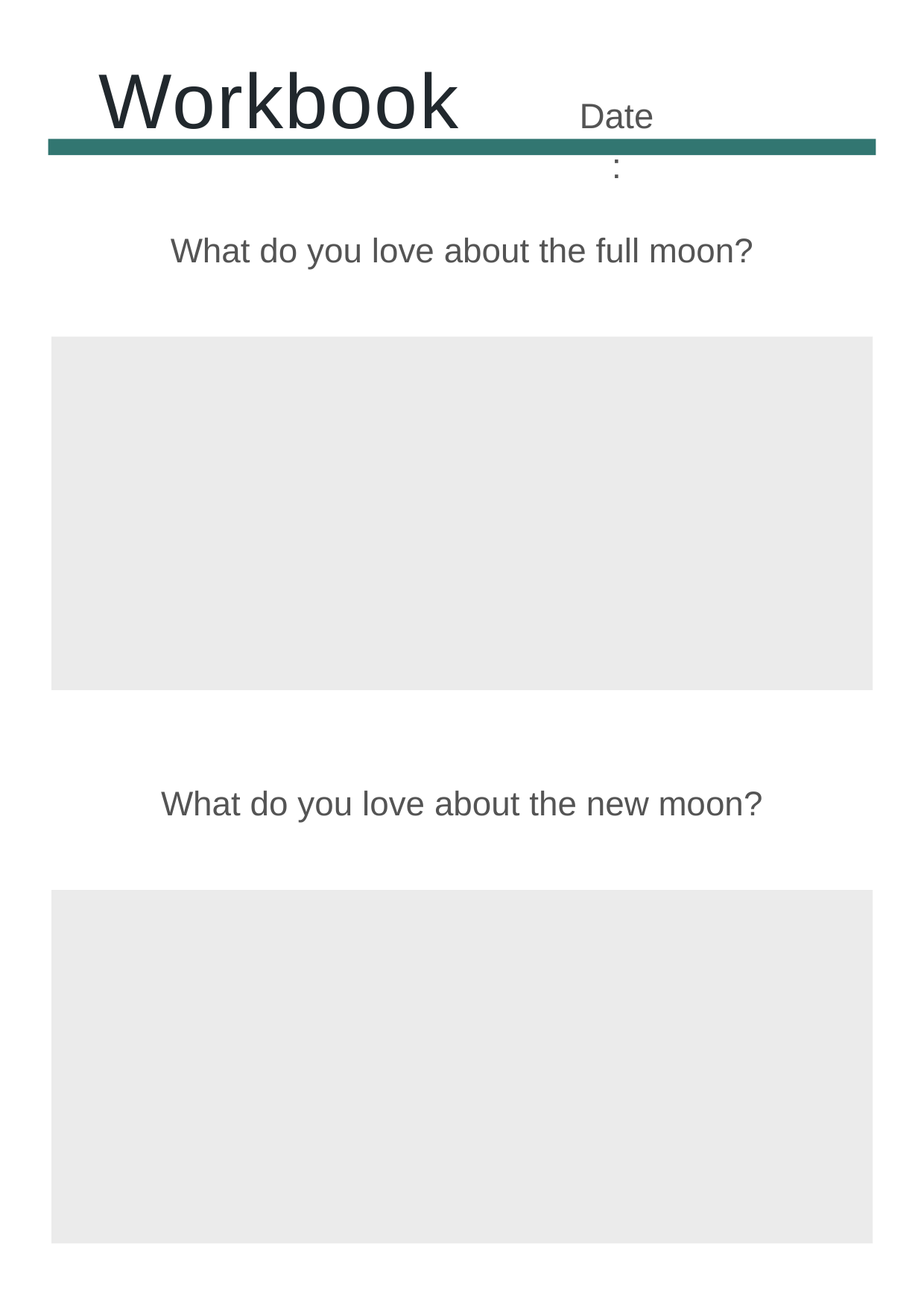

Workbook
Date:

What do you love about the full moon?

What do you love about the new moon?